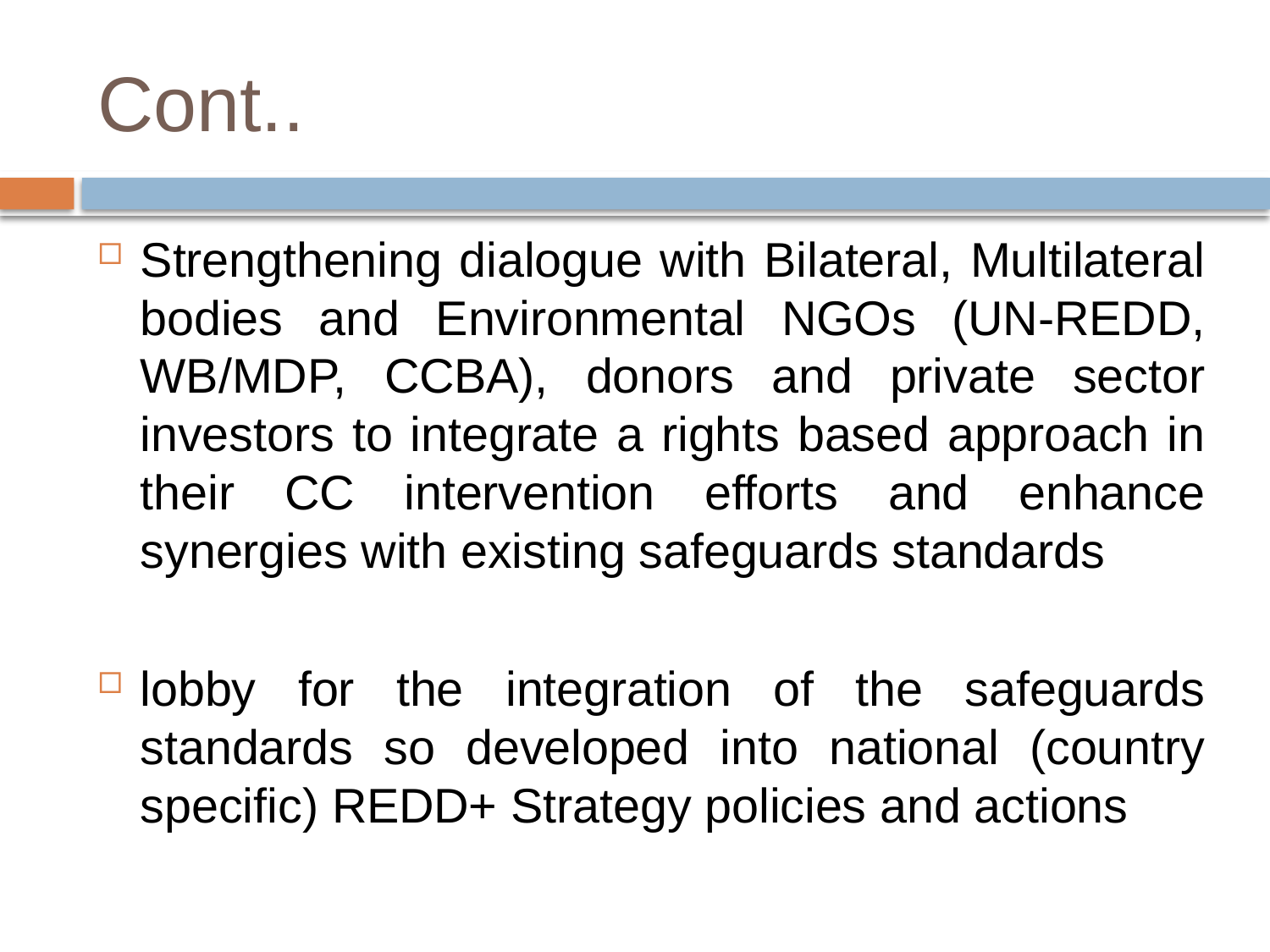

# Cont..
Strengthening dialogue with Bilateral, Multilateral bodies and Environmental NGOs (UN-REDD, WB/MDP, CCBA), donors and private sector investors to integrate a rights based approach in their CC intervention efforts and enhance synergies with existing safeguards standards

lobby for the integration of the safeguards standards so developed into national (country specific) REDD+ Strategy policies and actions